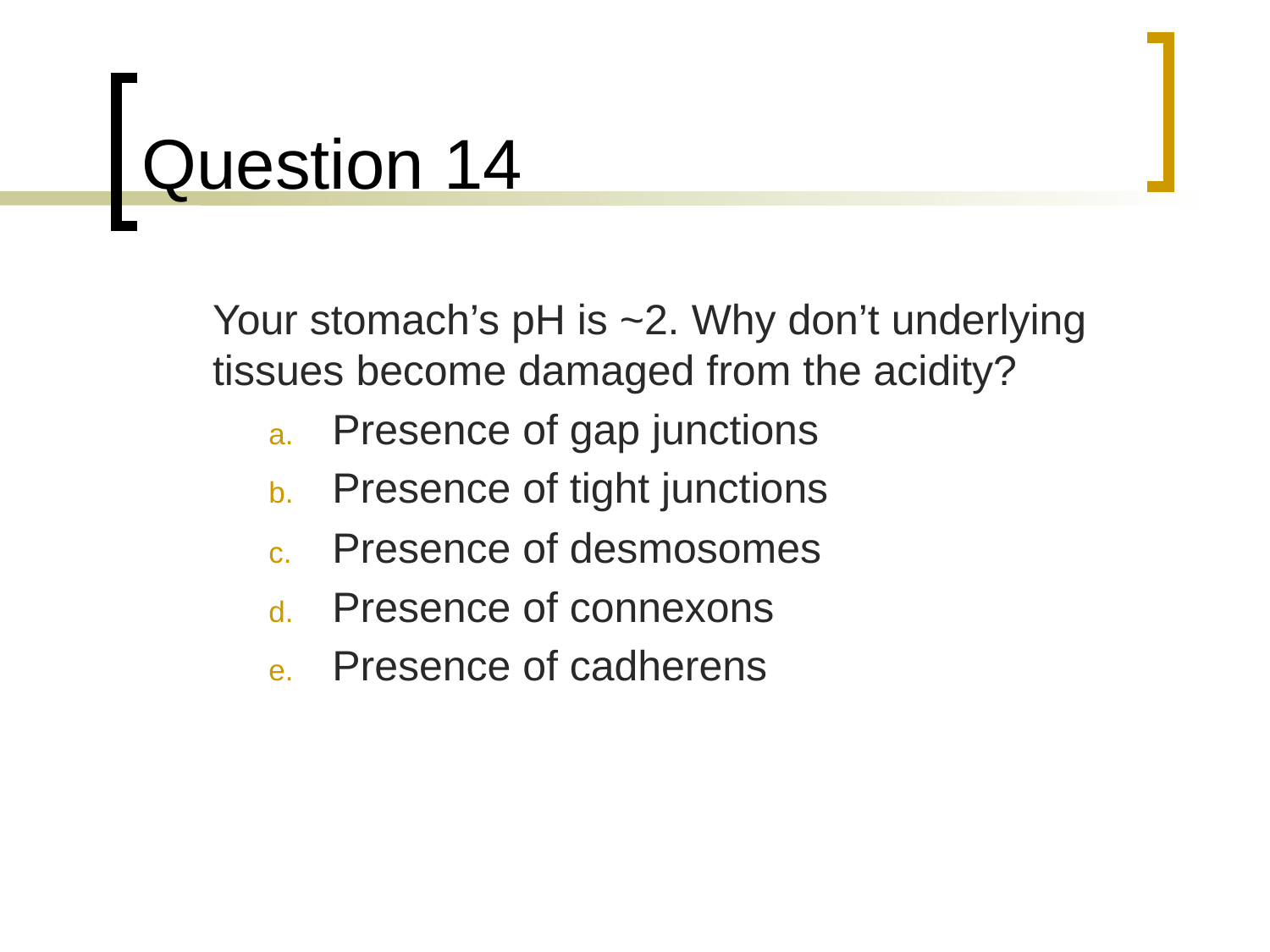

# Question 14
	Your stomach’s pH is ~2. Why don’t underlying tissues become damaged from the acidity?
Presence of gap junctions
Presence of tight junctions
Presence of desmosomes
Presence of connexons
Presence of cadherens